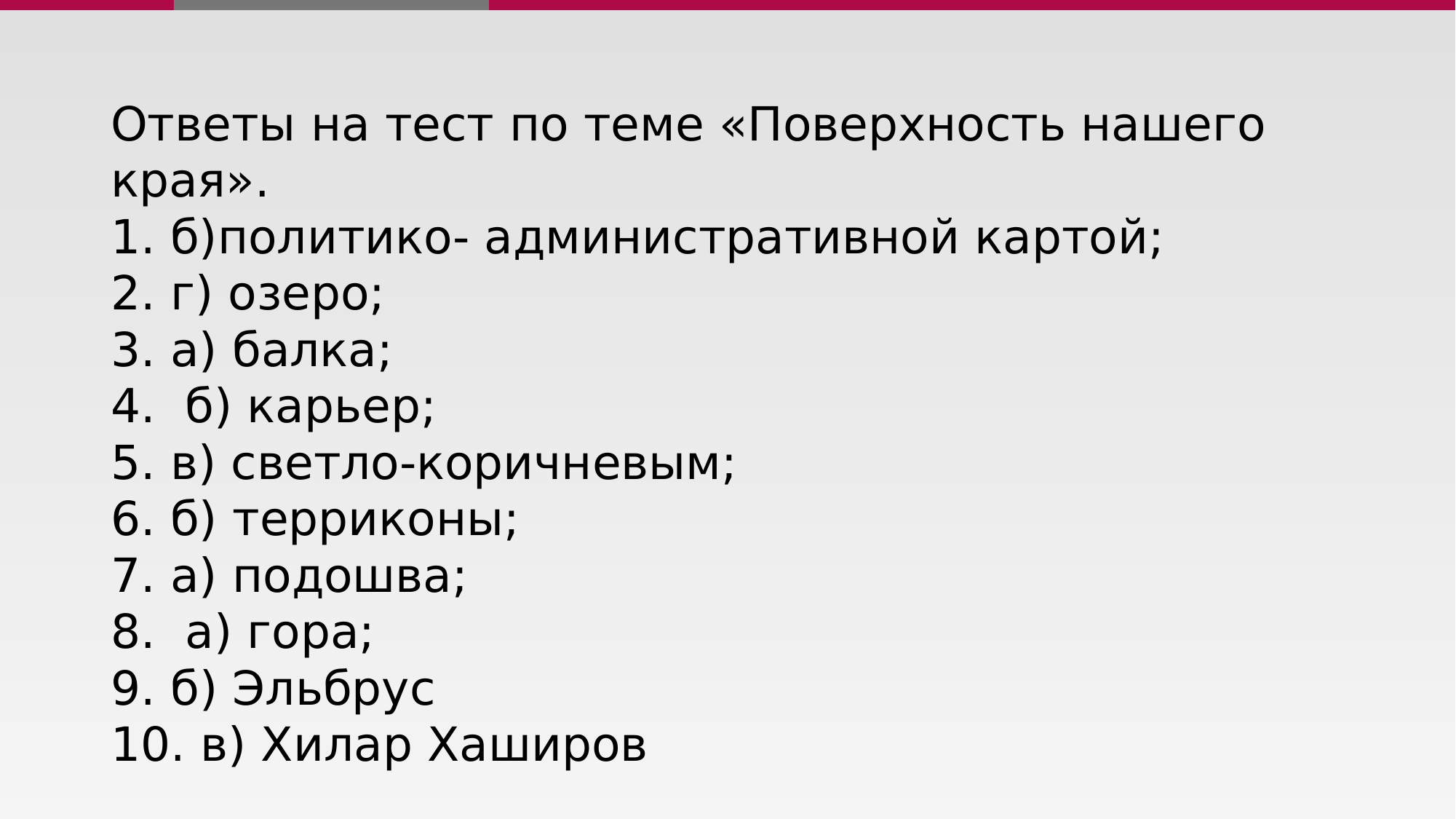

Ответы на тест по теме «Поверхность нашего края».
1. б)политико- административной картой;
2. г) озеро;
3. а) балка;
4.  б) карьер;
5. в) светло-коричневым;
6. б) терриконы;
7. а) подошва;
8.  а) гора;
9. б) Эльбрус
10. в) Хилар Хаширов